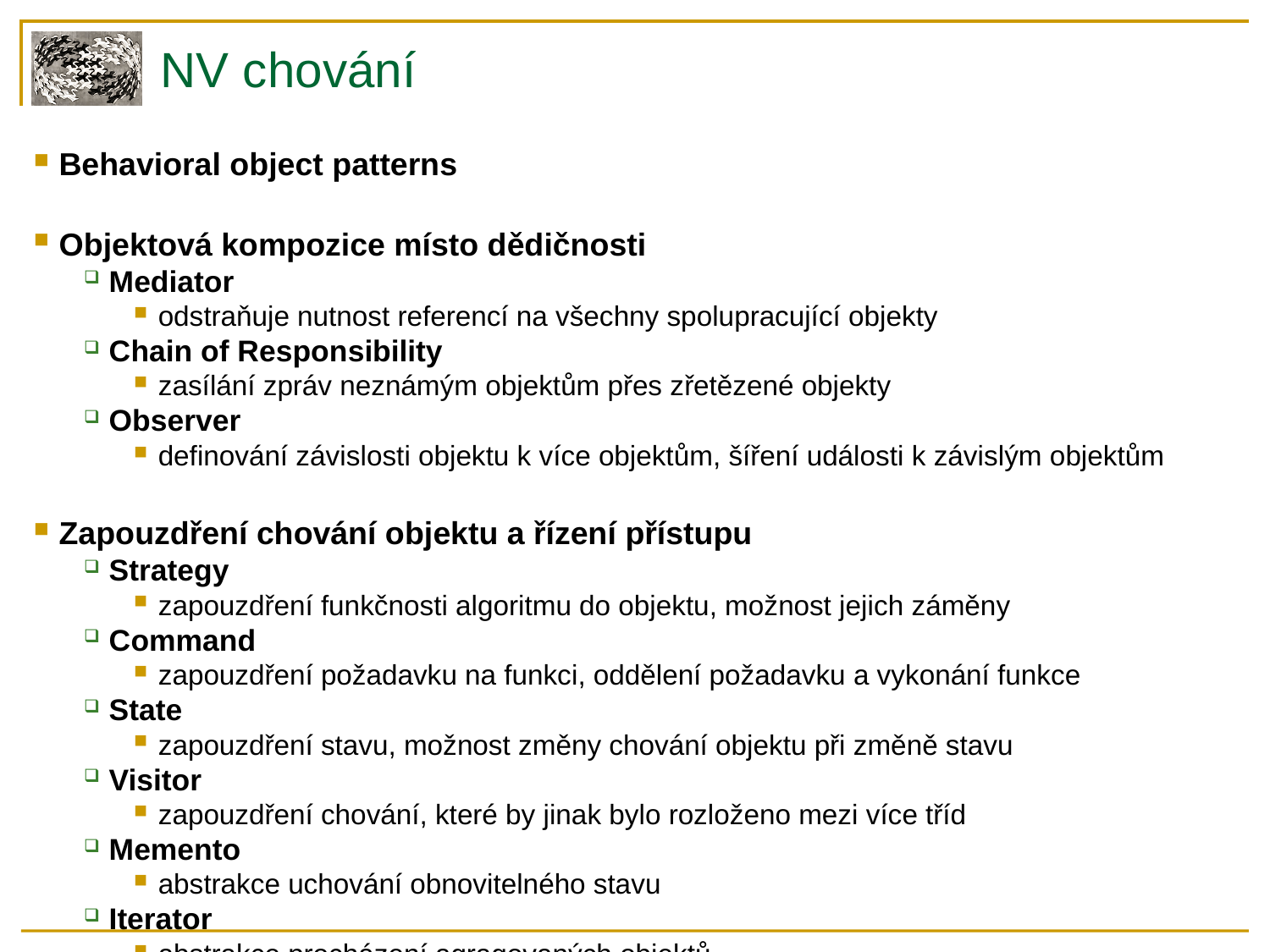

# NV chování
Behavioral object patterns

Objektová kompozice místo dědičnosti
Mediator
odstraňuje nutnost referencí na všechny spolupracující objekty
Chain of Responsibility
zasílání zpráv neznámým objektům přes zřetězené objekty
Observer
definování závislosti objektu k více objektům, šíření události k závislým objektům

Zapouzdření chování objektu a řízení přístupu
Strategy
zapouzdření funkčnosti algoritmu do objektu, možnost jejich záměny
Command
zapouzdření požadavku na funkci, oddělení požadavku a vykonání funkce
State
zapouzdření stavu, možnost změny chování objektu při změně stavu
Visitor
zapouzdření chování, které by jinak bylo rozloženo mezi více tříd
Memento
abstrakce uchování obnovitelného stavu
Iterator
abstrakce procházení agragovaných objektů